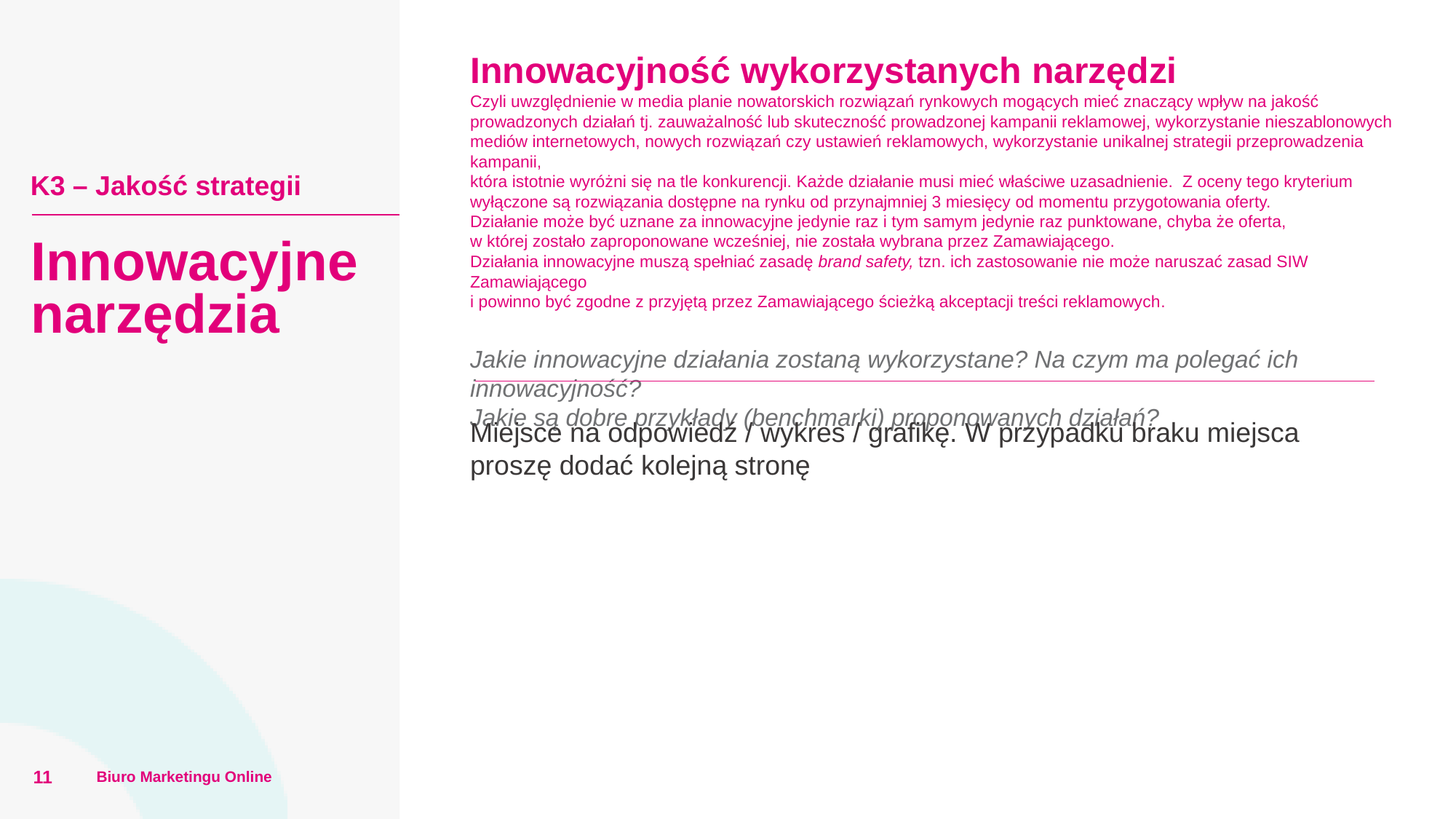

Innowacyjność wykorzystanych narzędzi
Czyli uwzględnienie w media planie nowatorskich rozwiązań rynkowych mogących mieć znaczący wpływ na jakość prowadzonych działań tj. zauważalność lub skuteczność prowadzonej kampanii reklamowej, wykorzystanie nieszablonowych mediów internetowych, nowych rozwiązań czy ustawień reklamowych, wykorzystanie unikalnej strategii przeprowadzenia kampanii,
która istotnie wyróżni się na tle konkurencji. Każde działanie musi mieć właściwe uzasadnienie.  Z oceny tego kryterium wyłączone są rozwiązania dostępne na rynku od przynajmniej 3 miesięcy od momentu przygotowania oferty.
Działanie może być uznane za innowacyjne jedynie raz i tym samym jedynie raz punktowane, chyba że oferta,
w której zostało zaproponowane wcześniej, nie została wybrana przez Zamawiającego.
Działania innowacyjne muszą spełniać zasadę brand safety, tzn. ich zastosowanie nie może naruszać zasad SIW Zamawiającego
i powinno być zgodne z przyjętą przez Zamawiającego ścieżką akceptacji treści reklamowych. 
Jakie innowacyjne działania zostaną wykorzystane? Na czym ma polegać ich innowacyjność?
Jakie są dobre przykłady (benchmarki) proponowanych działań?
K3 – Jakość strategii
Innowacyjne narzędzia
Miejsce na odpowiedź / wykres / grafikę. W przypadku braku miejsca proszę dodać kolejną stronę